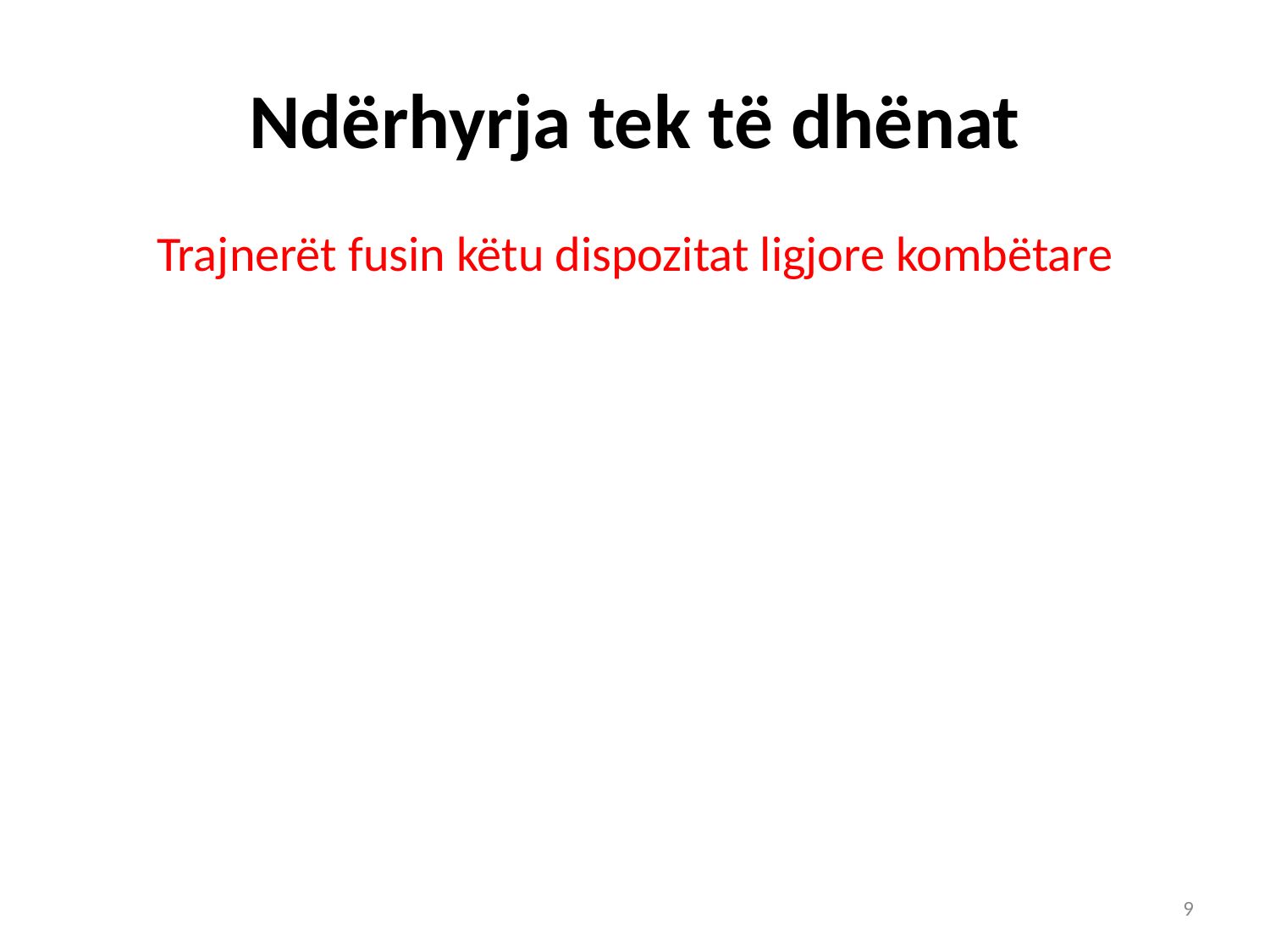

# Ndërhyrja tek të dhënat
Trajnerët fusin këtu dispozitat ligjore kombëtare
9